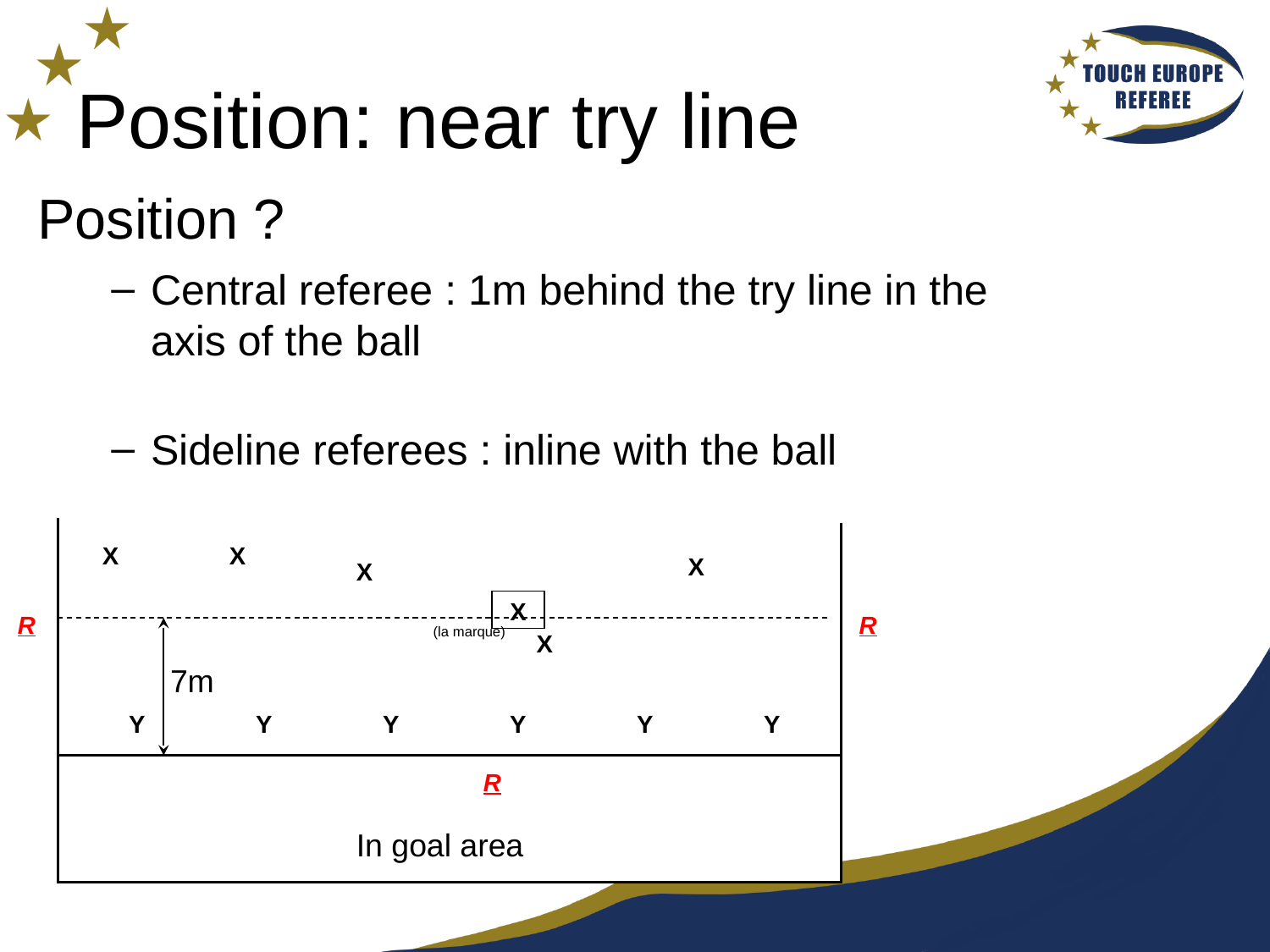

# Position: near try line
Position ?
Central referee : 1m behind the try line in the axis of the ball
Sideline referees : inline with the ball

X
X
X
X
X
R
R
(la marque)
X
7m
Y	Y	Y	Y	Y	Y

R
In goal area